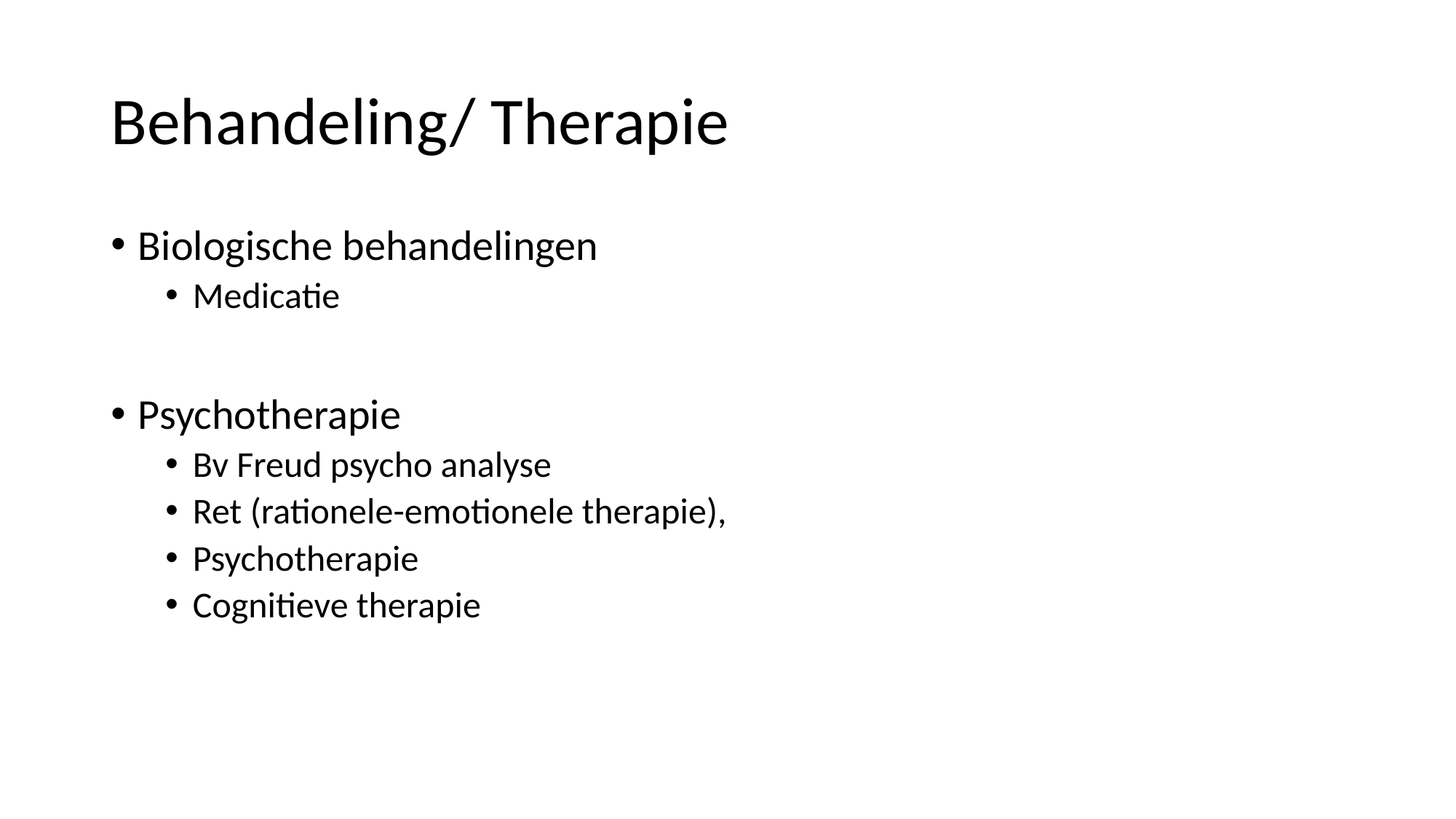

# Behandeling/ Therapie
Biologische behandelingen
Medicatie

Psychotherapie
Bv Freud psycho analyse
Ret (rationele-emotionele therapie),
Psychotherapie
Cognitieve therapie